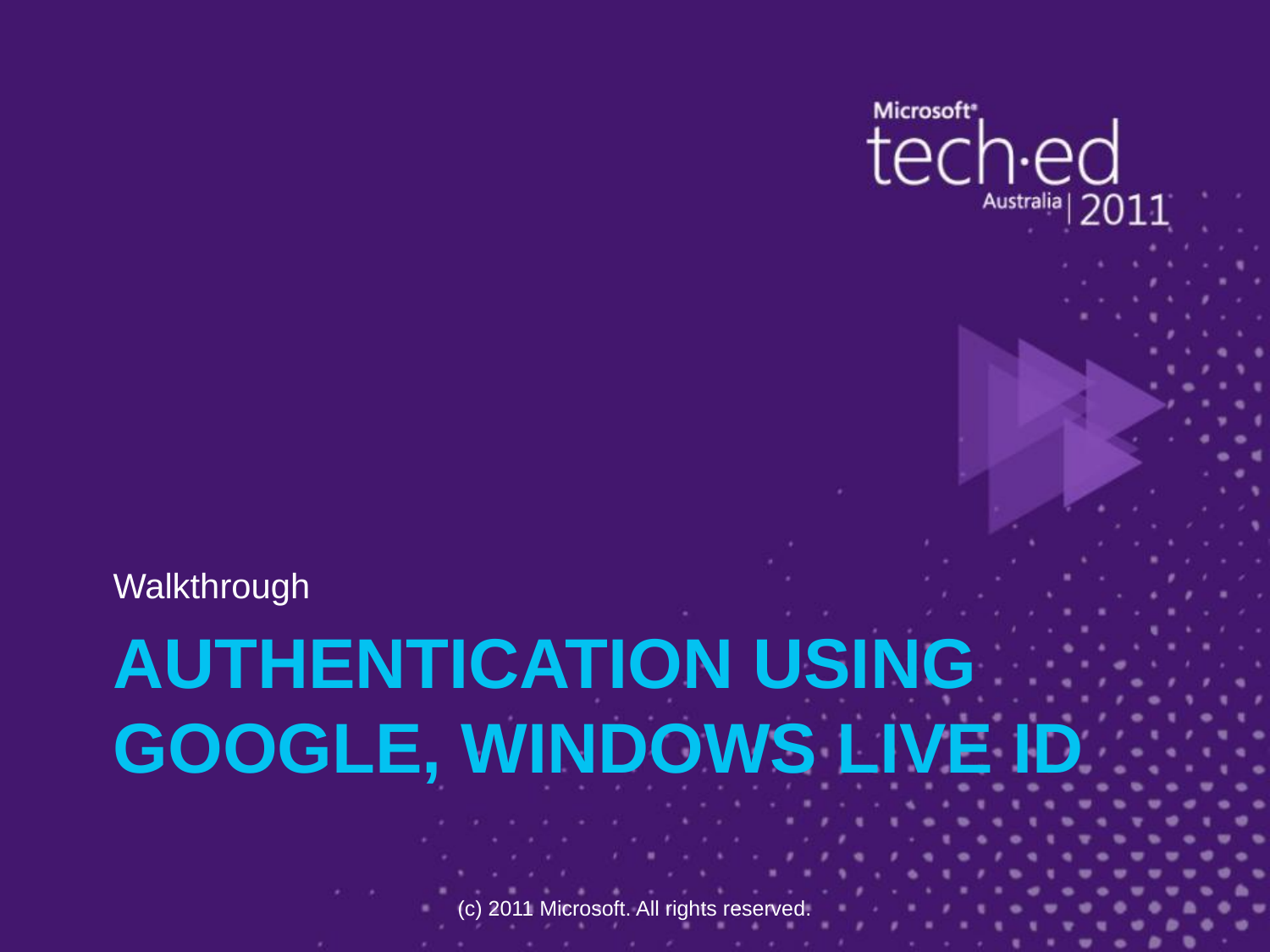

Walkthrough
# Authentication using GooGle, WINDOWS LIVE ID
(c) 2011 Microsoft. All rights reserved.